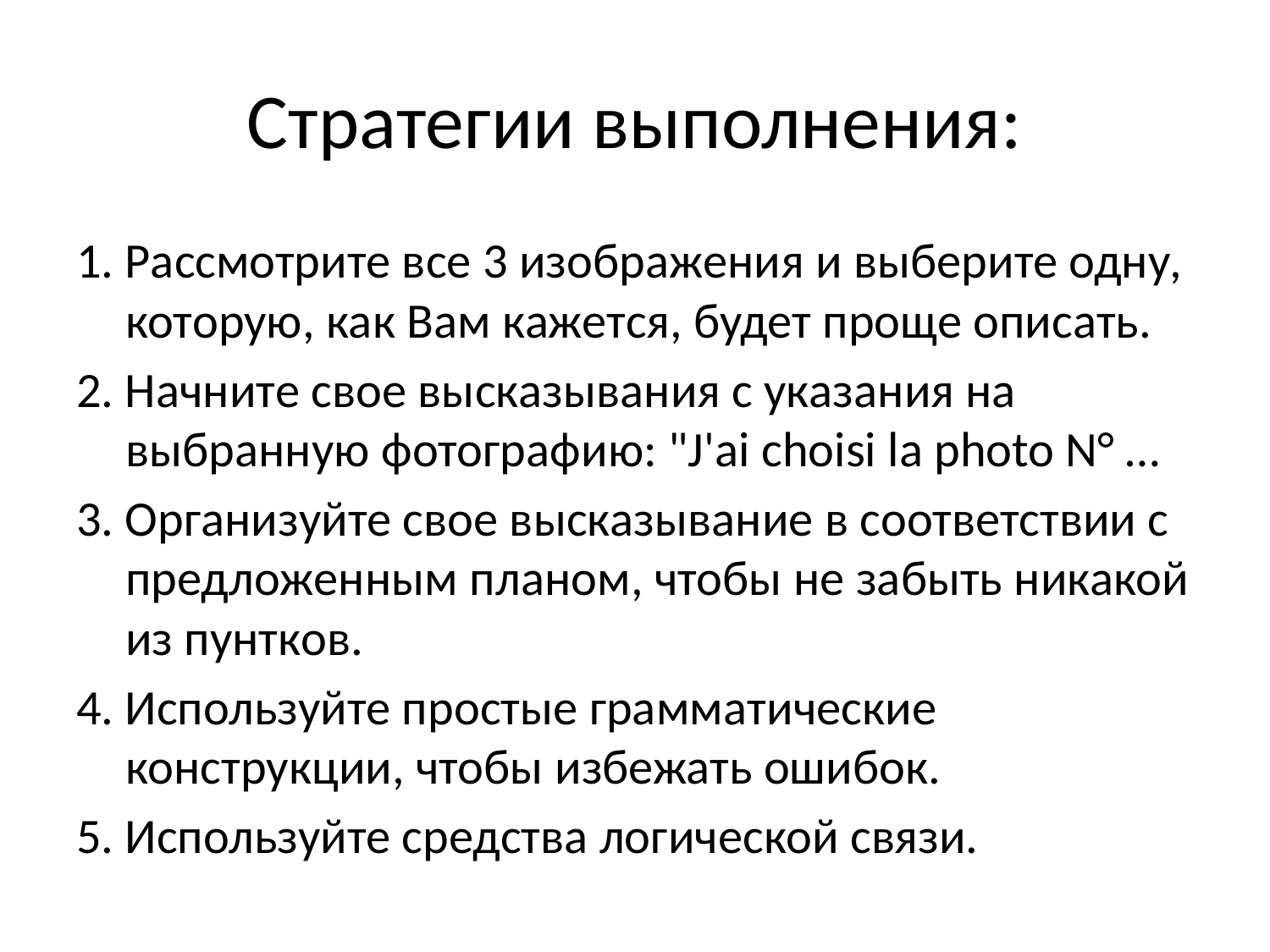

# Стратегии выполнения:
1. Рассмотрите все 3 изображения и выберите одну, которую, как Вам кажется, будет проще описать.
2. Начните свое высказывания с указания на выбранную фотографию: "J'ai choisi la photo N° …
3. Организуйте свое высказывание в соответствии с предложенным планом, чтобы не забыть никакой из пунтков.
4. Используйте простые грамматические конструкции, чтобы избежать ошибок.
5. Используйте средства логической связи.